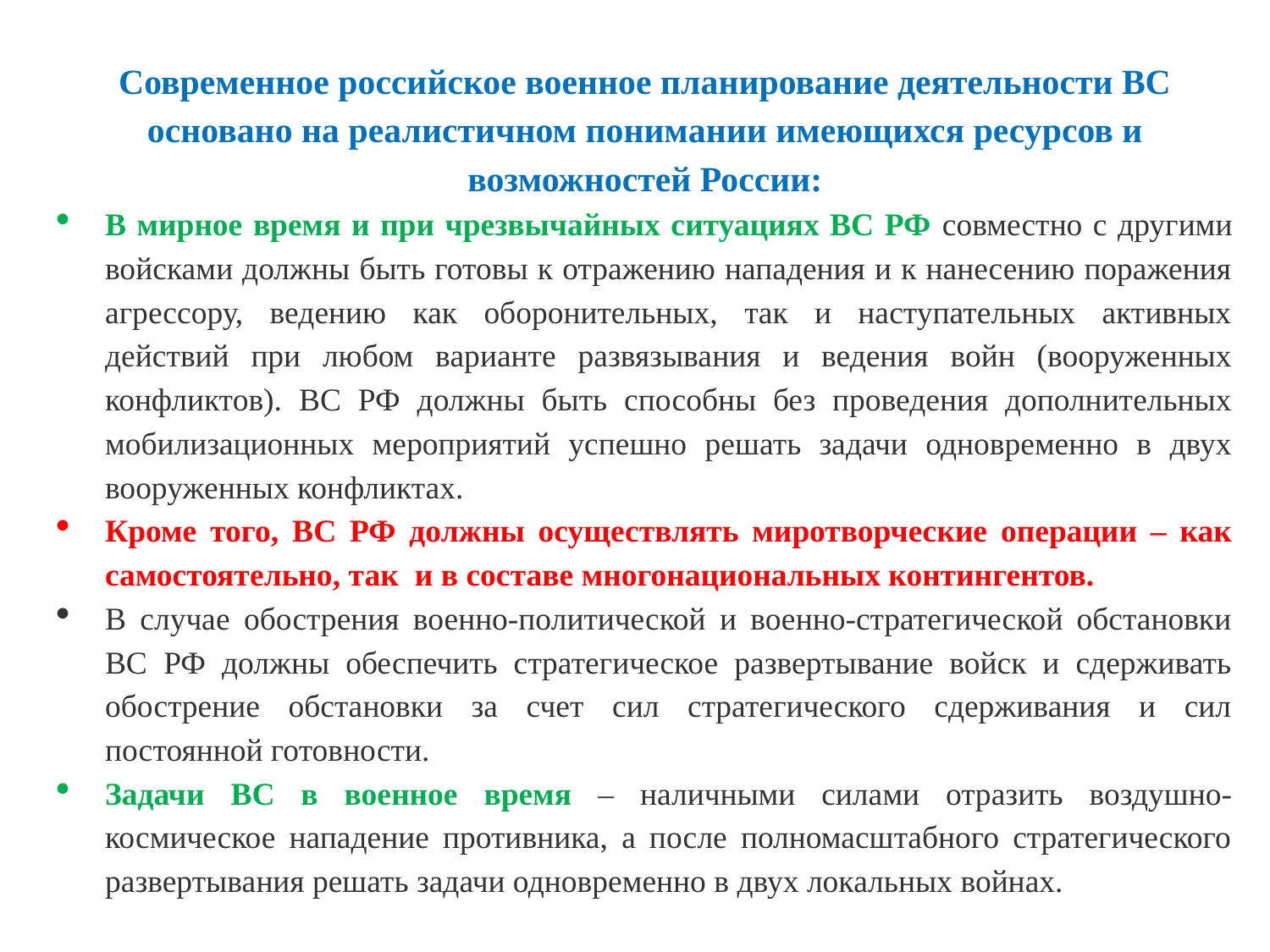

Современное российское военное планирование деятельности ВС основано на реалистичном понимании имеющихся ресурсов и возможностей России:
В мирное время и при чрезвычайных ситуациях ВС РФ совместно с другими войсками должны быть готовы к отражению нападения и к нанесению поражения агрессору, ведению как оборонительных, так и наступательных активных действий при любом варианте развязывания и ведения войн (вооруженных конфликтов). ВС РФ должны быть способны без проведения дополнительных мобилизационных мероприятий успешно решать задачи одновременно в двух вооруженных конфликтах.
Кроме того, ВС РФ должны осуществлять миротворческие операции – как самостоятельно, так  и в составе многонациональных контингентов.
В случае обострения военно-политической и военно-стратегической обстановки ВС РФ должны обеспечить стратегическое развертывание войск и сдерживать обострение обстановки за счет сил стратегического сдерживания и сил постоянной готовности.
Задачи ВС в военное время – наличными силами отразить воздушно-космическое нападение противника, а после полномасштабного стратегического развертывания решать задачи одновременно в двух локальных войнах.